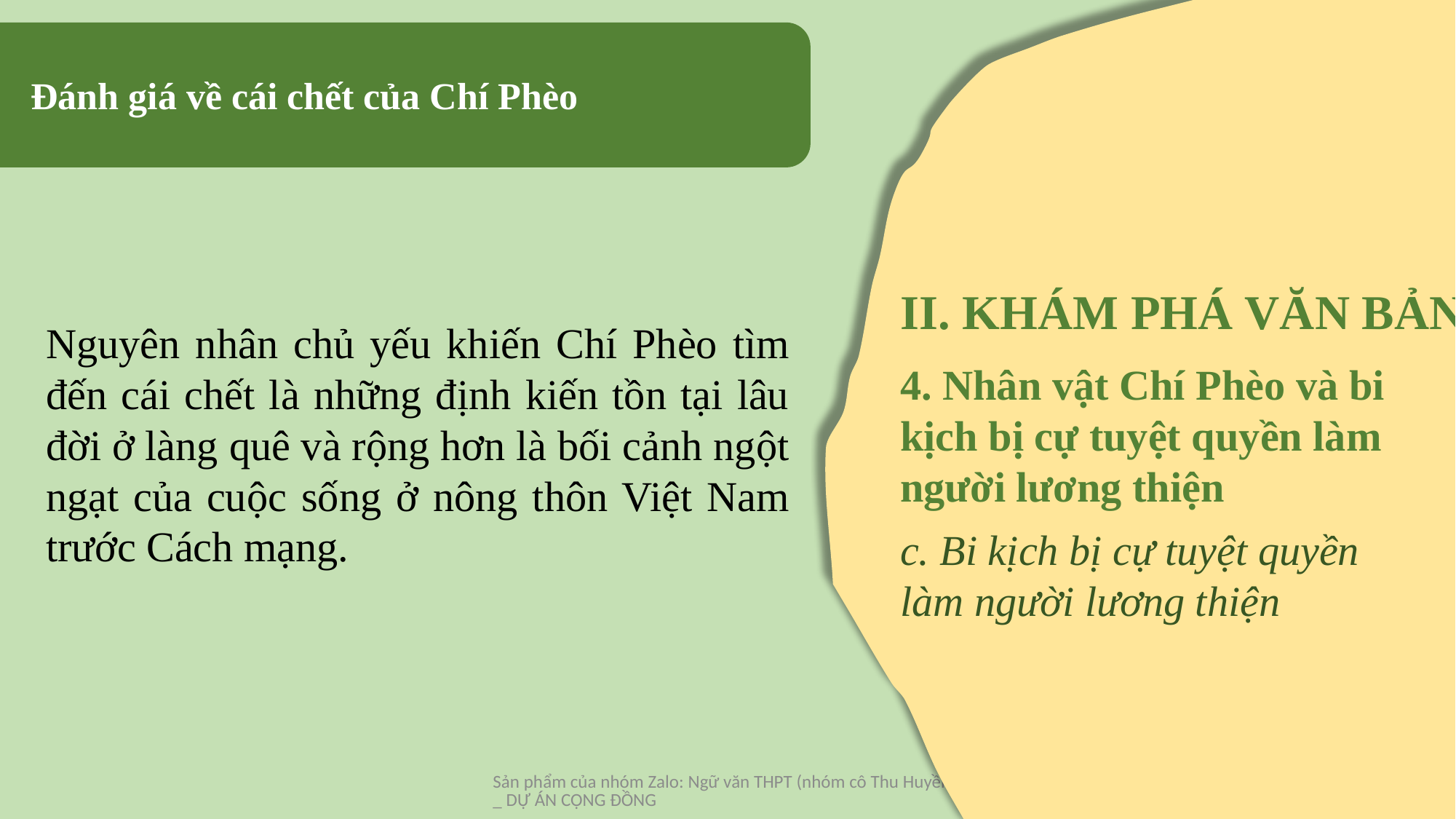

Đánh giá về cái chết của Chí Phèo
II. KHÁM PHÁ VĂN BẢN
Nguyên nhân chủ yếu khiến Chí Phèo tìm đến cái chết là những định kiến tồn tại lâu đời ở làng quê và rộng hơn là bối cảnh ngột ngạt của cuộc sống ở nông thôn Việt Nam trước Cách mạng.
4. Nhân vật Chí Phèo và bi kịch bị cự tuyệt quyền làm người lương thiện
c. Bi kịch bị cự tuyệt quyền làm người lương thiện
Sản phẩm của nhóm Zalo: Ngữ văn THPT (nhóm cô Thu Huyền)_ DỰ ÁN CỘNG ĐỒNG